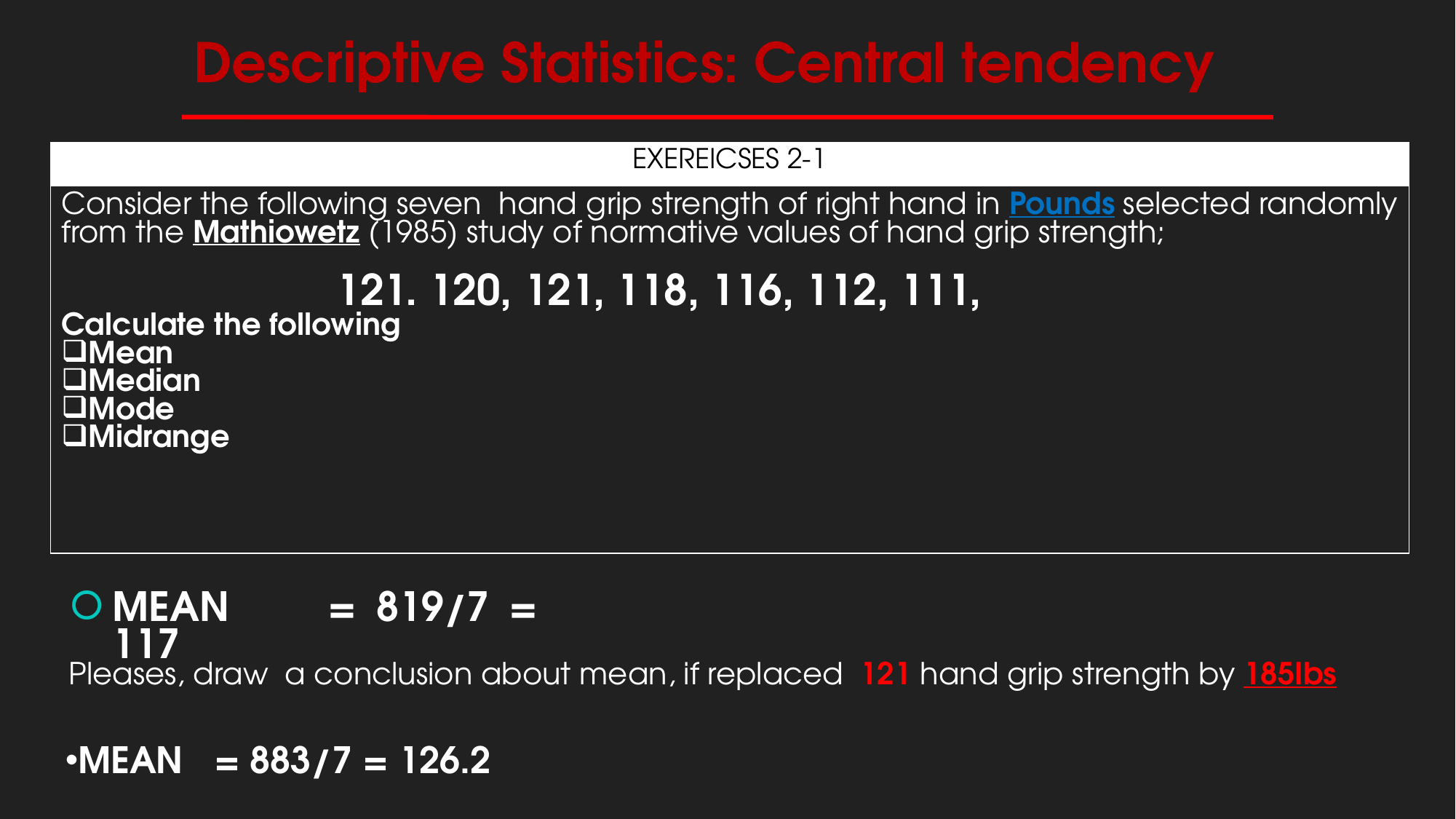

Descriptive Statistics: Central tendency

| EXEREICSES 2-1 |
| --- |
| Consider the following seven hand grip strength of right hand in Pounds selected randomly from the Mathiowetz (1985) study of normative values of hand grip strength; 121. 120, 121, 118, 116, 112, 111, Calculate the following Mean Median Mode Midrange |
MEAN     = 819/7 = 117
Pleases, draw  a conclusion about mean, if replaced  121 hand grip strength by 185Ibs
MEAN   = 883/7 = 126.2